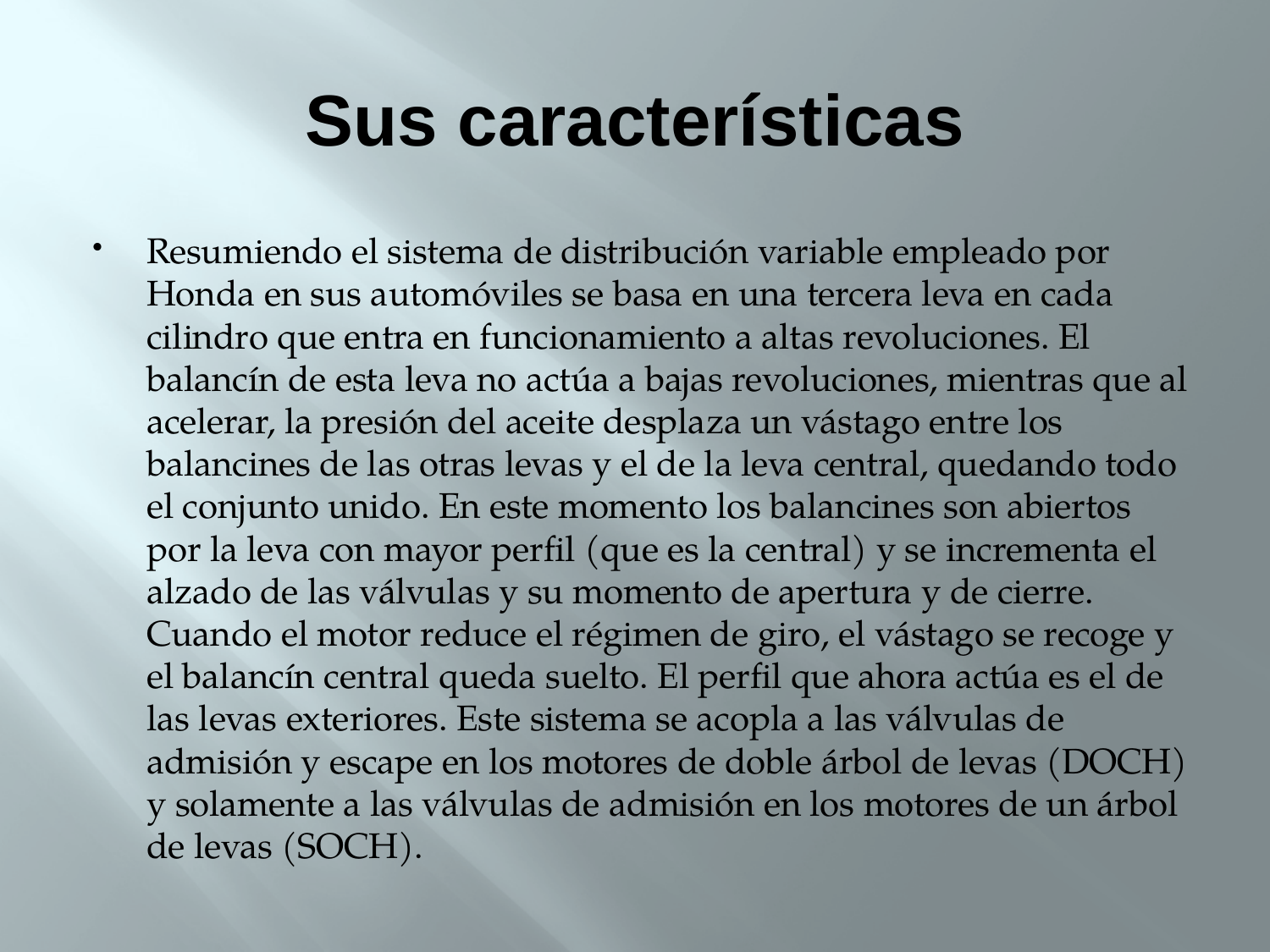

# Sus características
Resumiendo el sistema de distribución variable empleado por Honda en sus automóviles se basa en una tercera leva en cada cilindro que entra en funcionamiento a altas revoluciones. El balancín de esta leva no actúa a bajas revoluciones, mientras que al acelerar, la presión del aceite desplaza un vástago entre los balancines de las otras levas y el de la leva central, quedando todo el conjunto unido. En este momento los balancines son abiertos por la leva con mayor perfil (que es la central) y se incrementa el alzado de las válvulas y su momento de apertura y de cierre. Cuando el motor reduce el régimen de giro, el vástago se recoge y el balancín central queda suelto. El perfil que ahora actúa es el de las levas exteriores. Este sistema se acopla a las válvulas de admisión y escape en los motores de doble árbol de levas (DOCH) y solamente a las válvulas de admisión en los motores de un árbol de levas (SOCH).